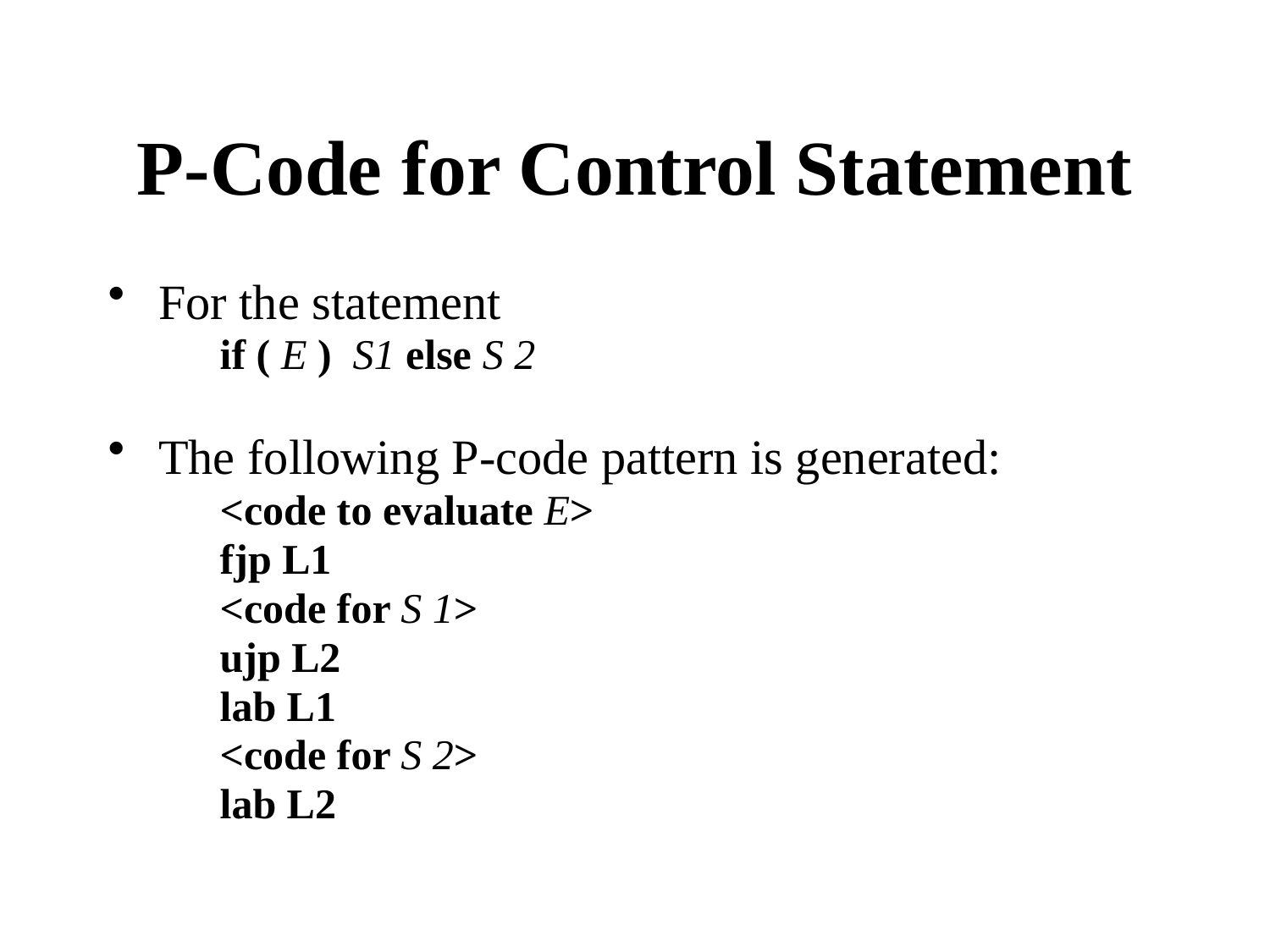

# P-Code for Control Statement
For the statement
if ( E )  S1 else S 2

The following P-code pattern is generated:
<code to evaluate E>
fjp L1
<code for S 1>
ujp L2
lab L1
<code for S 2>
lab L2